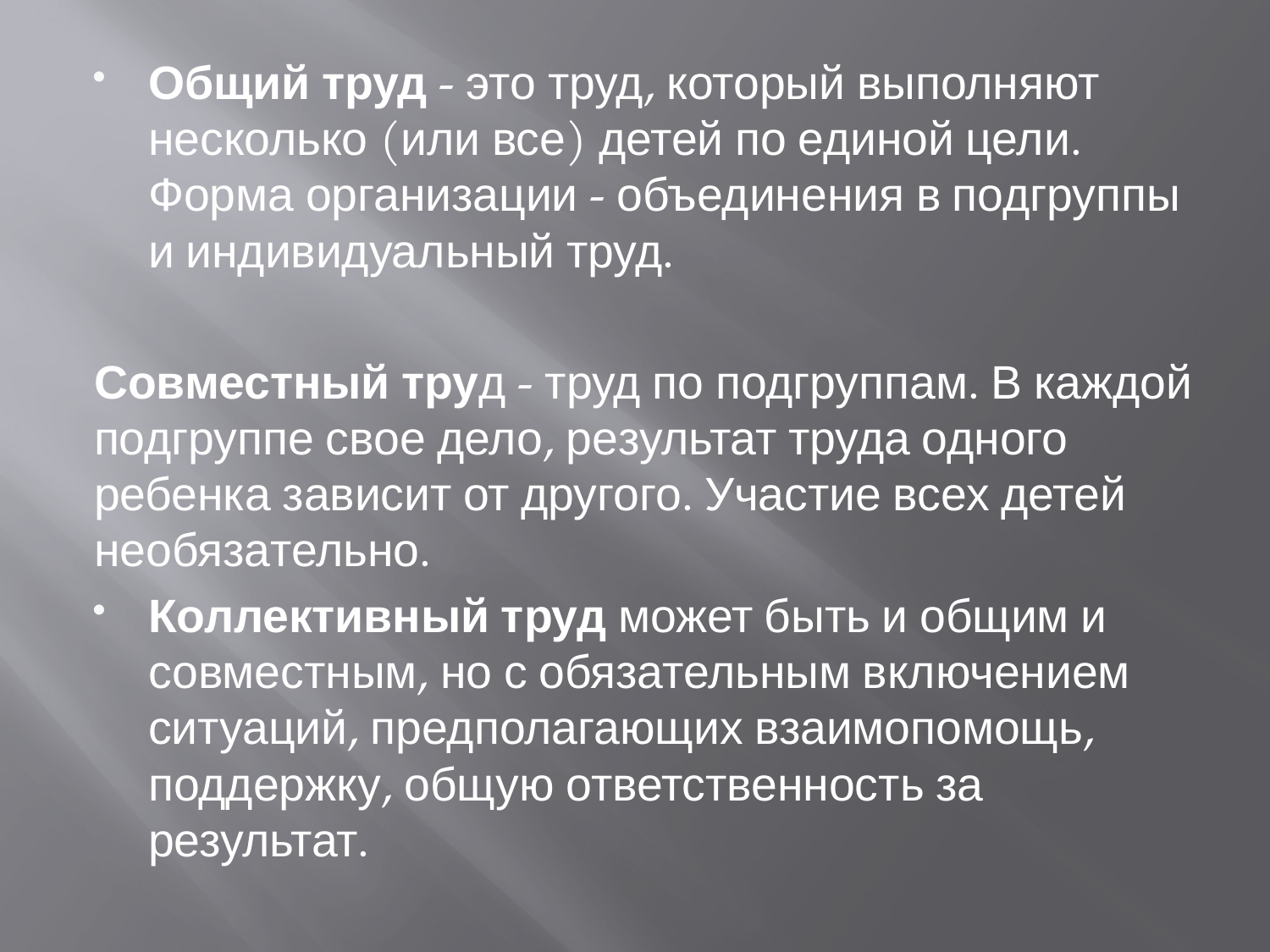

#
Общий труд - это труд, который выполняют несколько (или все) детей по еди­ной цели. Форма организации - объединения в подгруппы и индивидуальный труд.

Совместный труд - труд по подгруппам. В каждой подгруппе свое дело, ре­зультат труда одного ребенка зависит от другого. Участие всех детей необяза­тельно.
Коллективный труд может быть и общим и совместным, но с обязательным включением ситуаций, предполагающих взаимопомощь, поддержку, общую от­ветственность за результат.